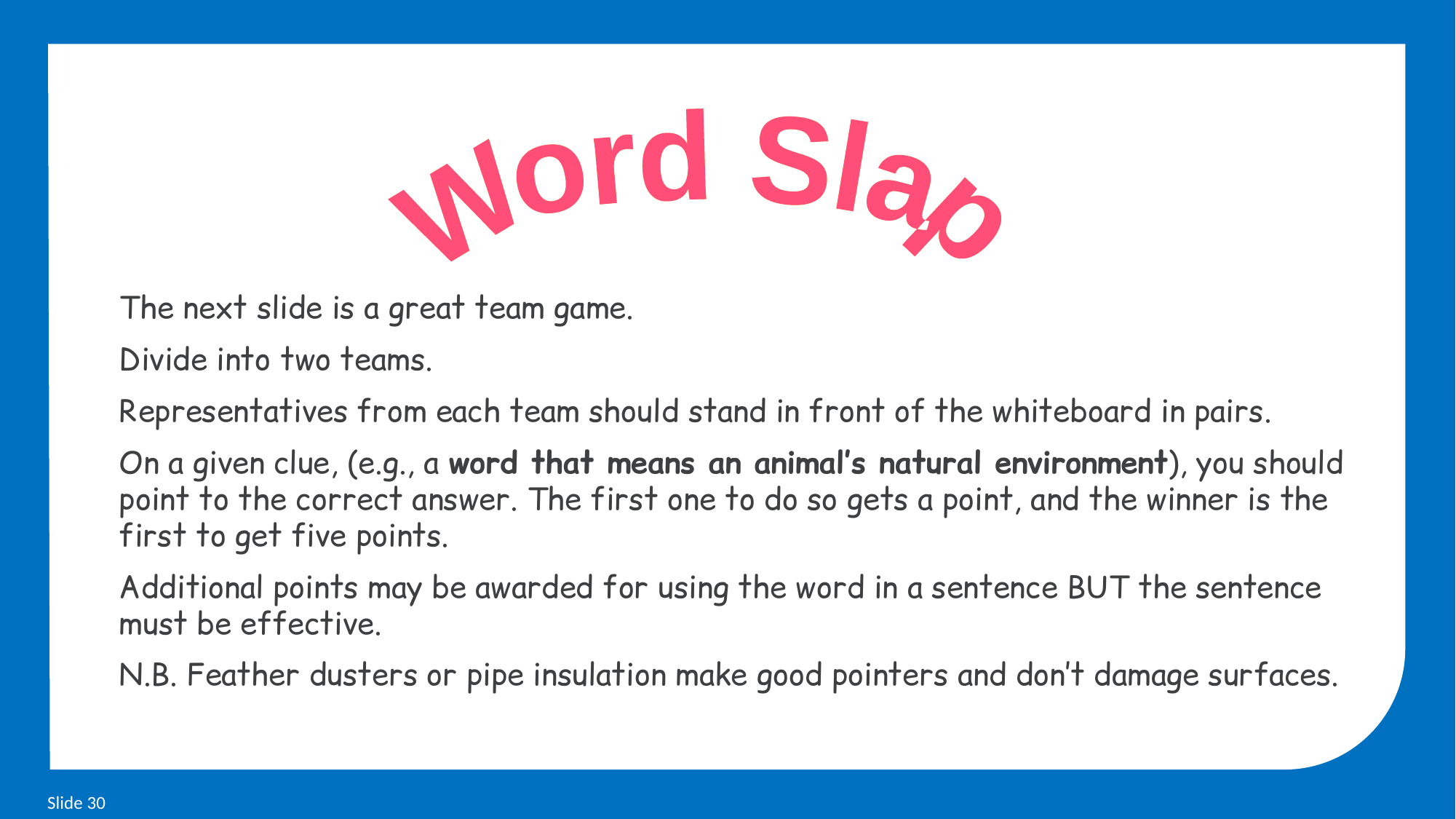

Word Slap
Word Slap
The next slide is a great team game.
Divide into two teams.
Representatives from each team should stand in front of the whiteboard in pairs.
On a given clue, (e.g., a word that means an animal’s natural environment), you should point to the correct answer. The first one to do so gets a point, and the winner is the first to get five points.
Additional points may be awarded for using the word in a sentence BUT the sentence must be effective.
N.B. Feather dusters or pipe insulation make good pointers and don’t damage surfaces.
Slide 30